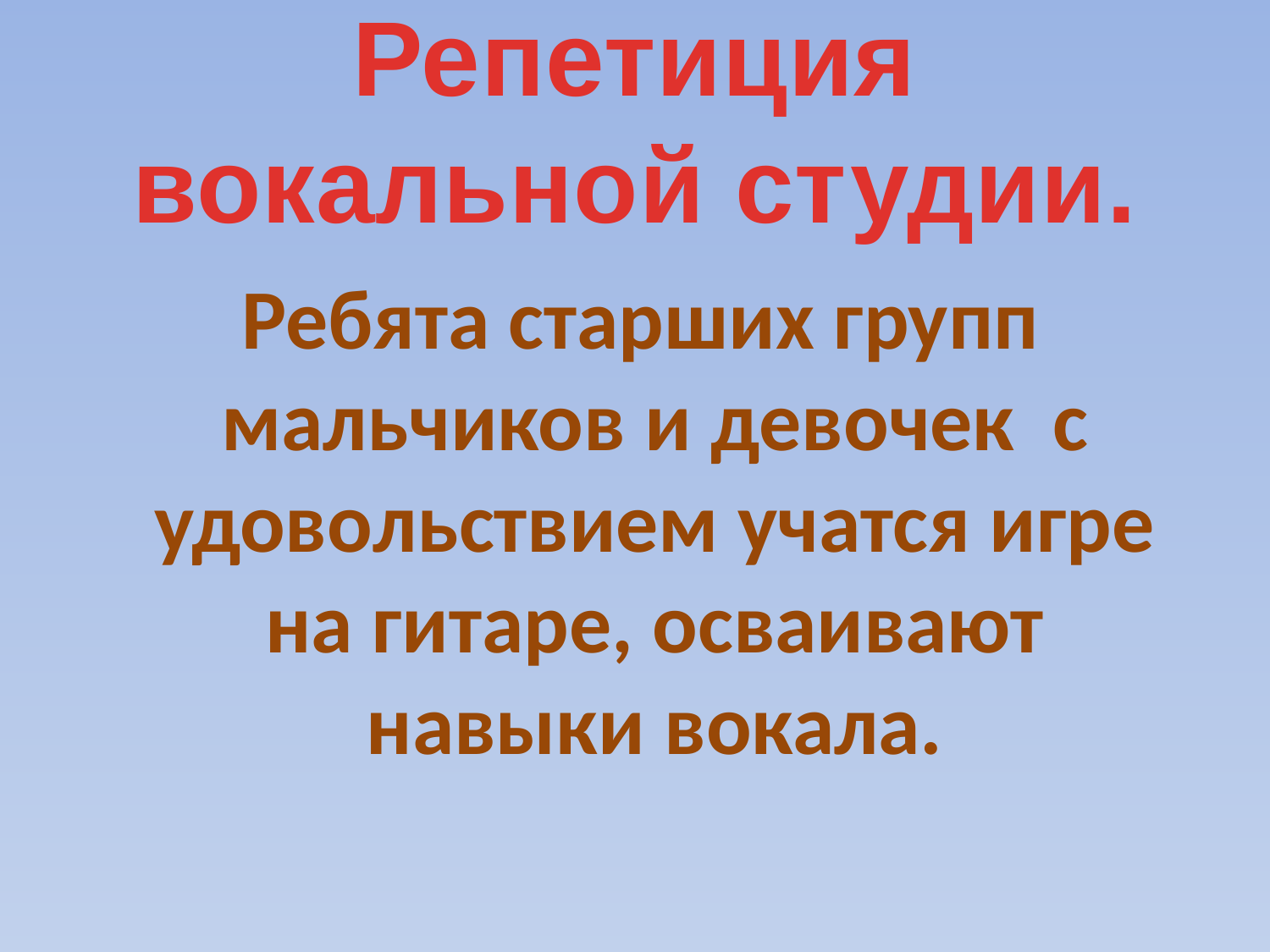

# Репетиция вокальной студии.
 Ребята старших групп мальчиков и девочек  с удовольствием учатся игре на гитаре, осваивают навыки вокала.